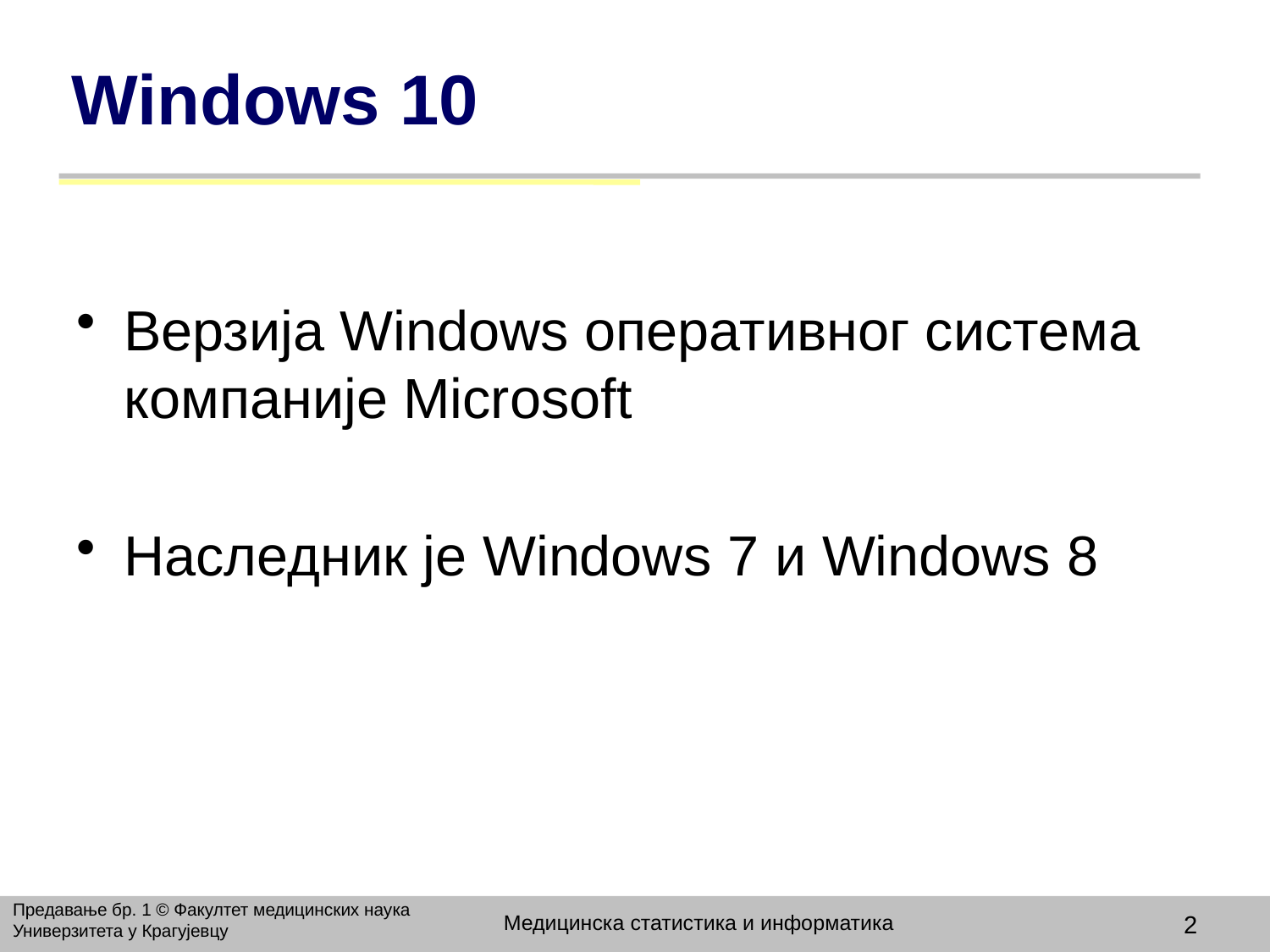

# Windows 10

Верзија Windows оперативног система компаније Microsoft

Наследник је Windows 7 и Windows 8
Предавање бр. 1 © Факултет медицинских наука Универзитета у Крагујевцу
Медицинска статистика и информатика
2